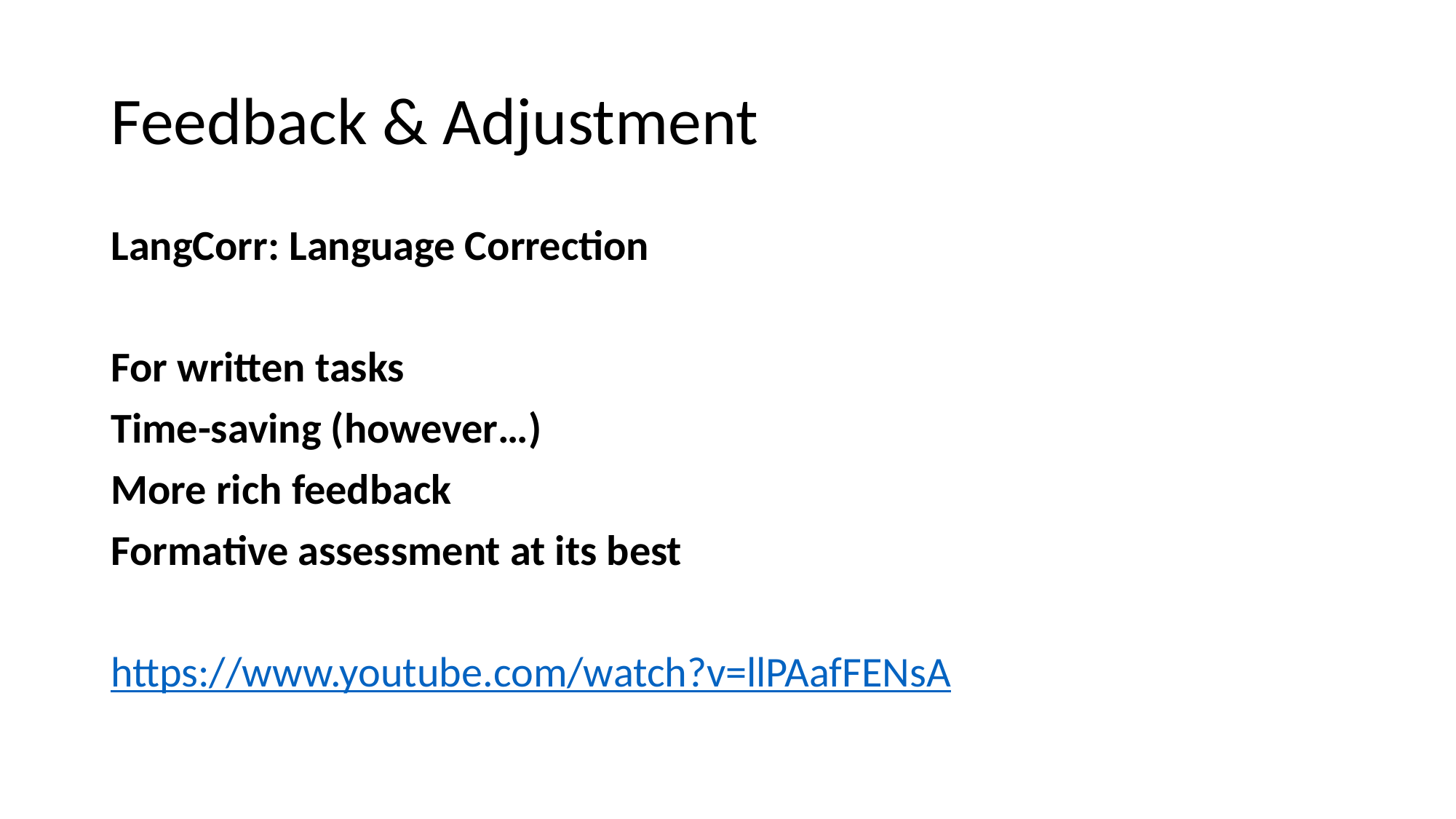

# Feedback & Adjustment
LangCorr: Language Correction

For written tasks
Time-saving (however…)
More rich feedback
Formative assessment at its best

https://www.youtube.com/watch?v=llPAafFENsA